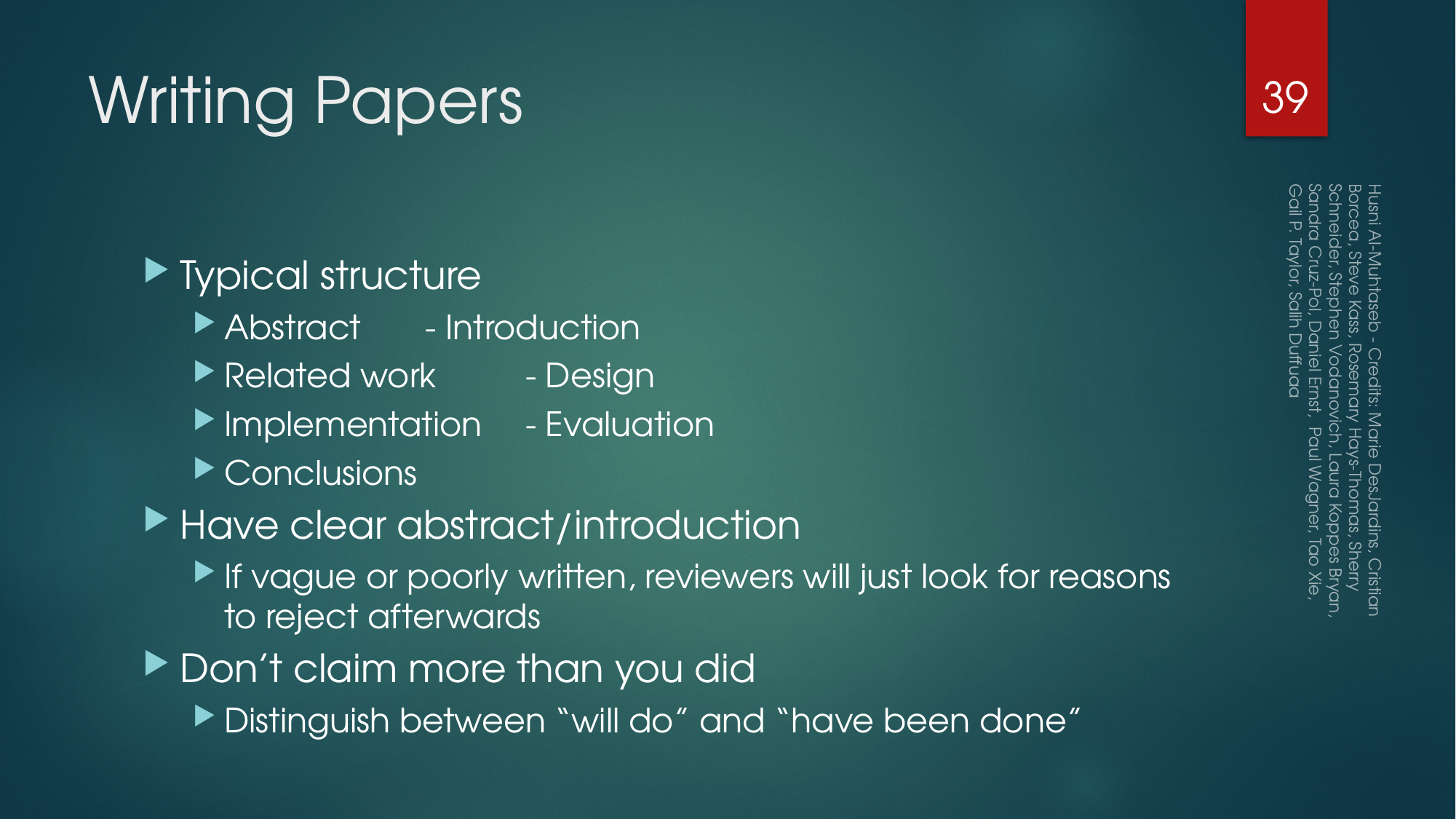

39
# Writing Papers
Typical structure
Abstract			- Introduction
Related work		- Design
Implementation		- Evaluation
Conclusions
Have clear abstract/introduction
If vague or poorly written, reviewers will just look for reasons to reject afterwards
Don’t claim more than you did
Distinguish between “will do” and “have been done”

Husni Al-Muhtaseb - Credits: Marie DesJardins, Cristian Borcea, Steve Kass, Rosemary Hays-Thomas, Sherry Schneider, Stephen Vodanovich, Laura Koppes Bryan, Sandra Cruz-Pol, Daniel Ernst,  Paul Wagner, Tao Xie, Gail P. Taylor, Salih Duffuaa